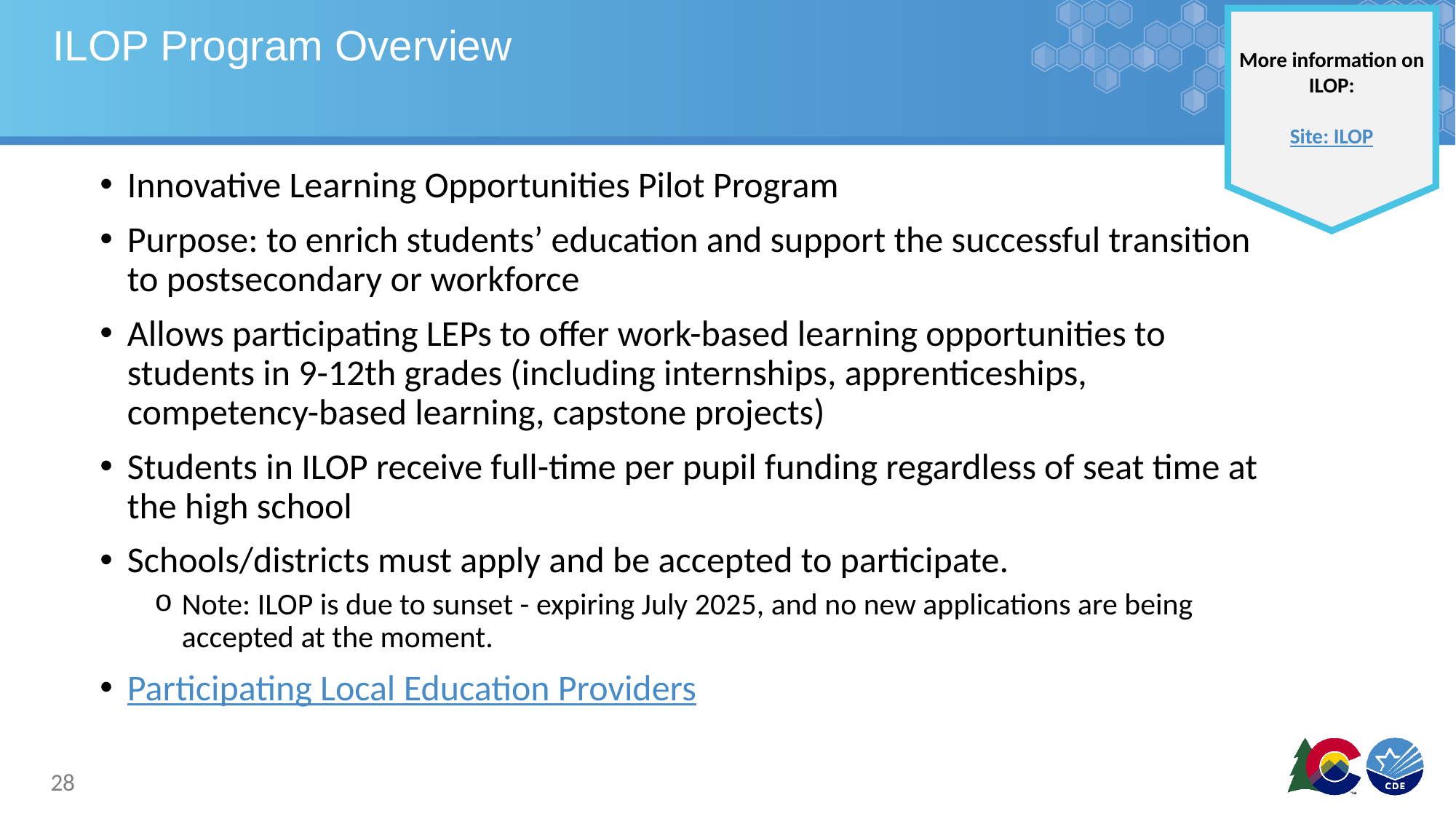

More information on ILOP:

Site: ILOP
# ILOP Program Overview
Innovative Learning Opportunities Pilot Program
Purpose: to enrich students’ education and support the successful transition to postsecondary or workforce
Allows participating LEPs to offer work-based learning opportunities to students in 9-12th grades (including internships, apprenticeships, competency-based learning, capstone projects)
Students in ILOP receive full-time per pupil funding regardless of seat time at the high school
Schools/districts must apply and be accepted to participate.
Note: ILOP is due to sunset - expiring July 2025, and no new applications are being accepted at the moment.
Participating Local Education Providers

28